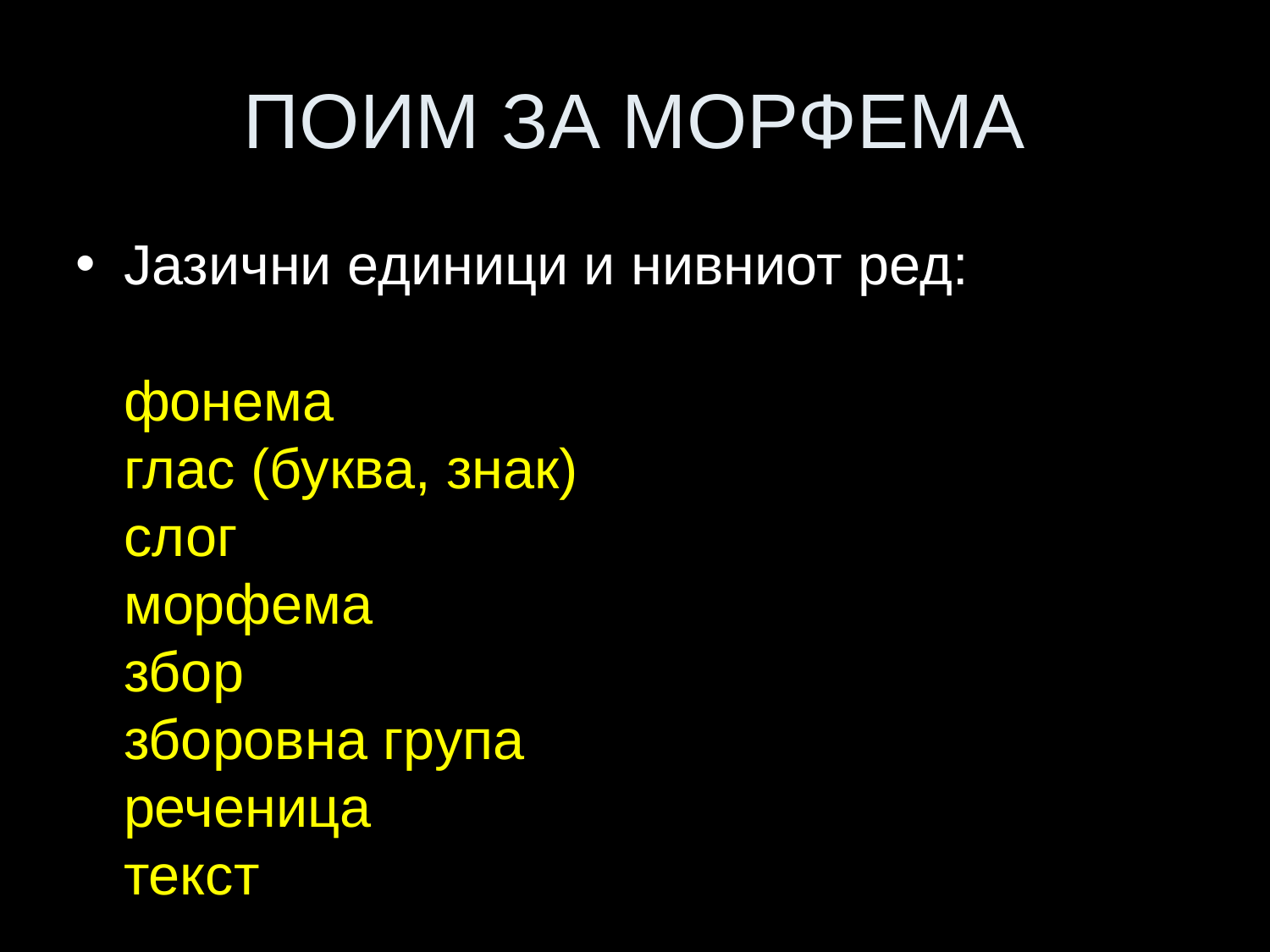

# ПОИМ ЗА МОРФЕМА
Јазични единици и нивниот ред:
фонема
глас (буква, знак)
слог
морфема
збор
зборовна група
реченица
текст